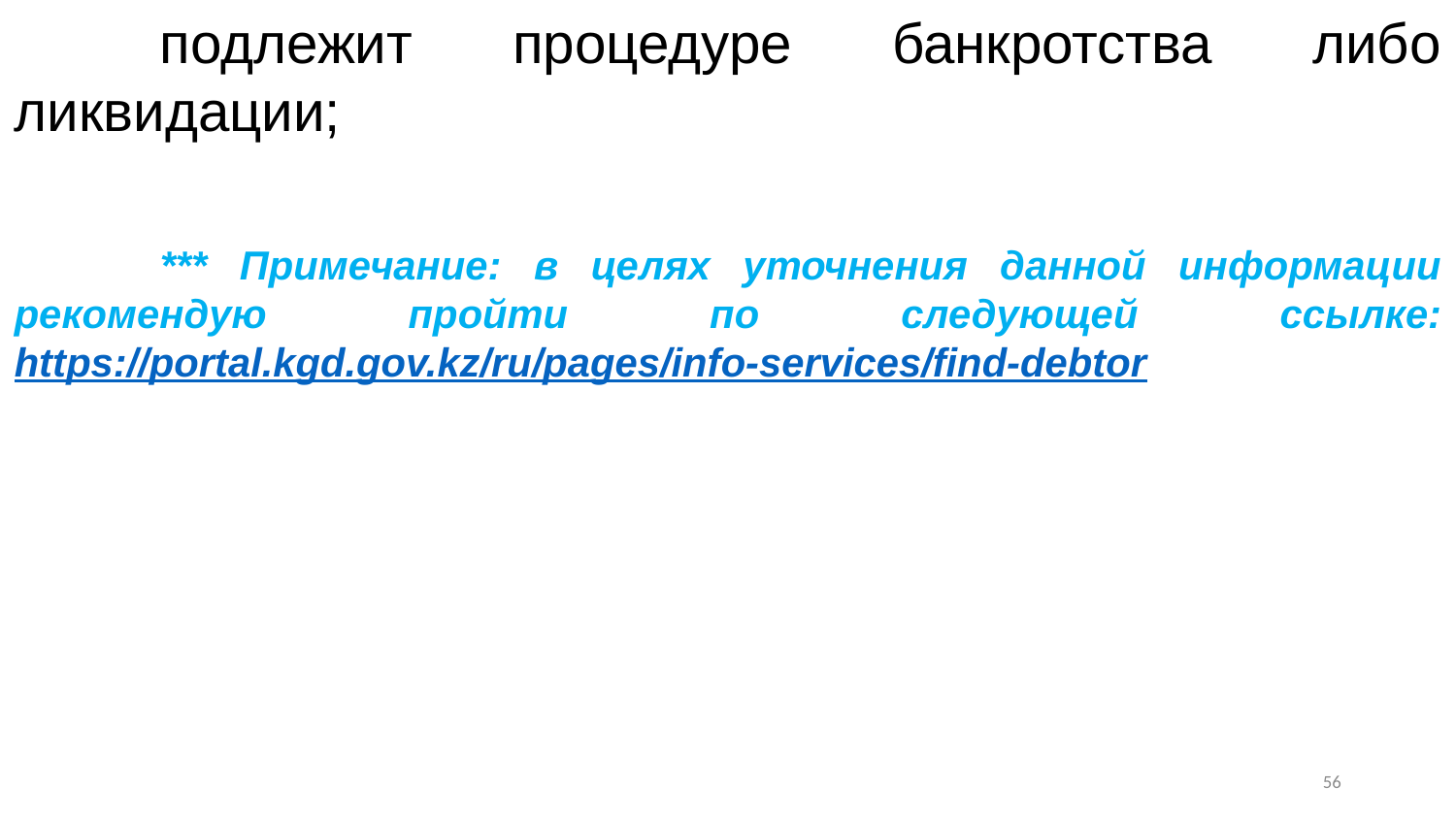

подлежит процедуре банкротства либо ликвидации;

	*** Примечание: в целях уточнения данной информации рекомендую пройти по следующей ссылке: https://portal.kgd.gov.kz/ru/pages/info-services/find-debtor

56